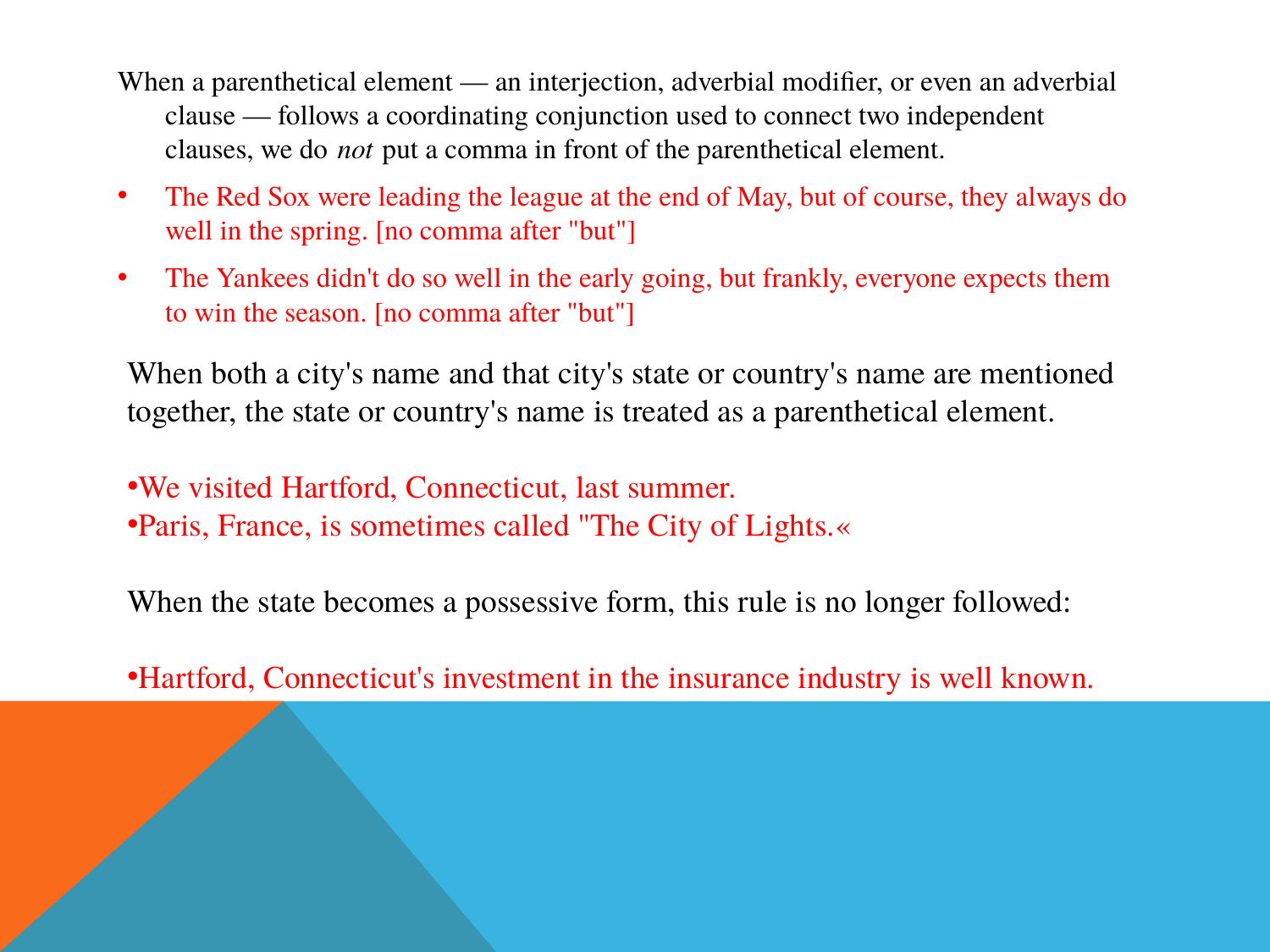

#
When a parenthetical element — an interjection, adverbial modifier, or even an adverbial clause — follows a coordinating conjunction used to connect two independent clauses, we do not put a comma in front of the parenthetical element.
The Red Sox were leading the league at the end of May, but of course, they always do well in the spring. [no comma after "but"]
The Yankees didn't do so well in the early going, but frankly, everyone expects them to win the season. [no comma after "but"]
When both a city's name and that city's state or country's name are mentioned together, the state or country's name is treated as a parenthetical element.
We visited Hartford, Connecticut, last summer.
Paris, France, is sometimes called "The City of Lights.«
When the state becomes a possessive form, this rule is no longer followed:
Hartford, Connecticut's investment in the insurance industry is well known.